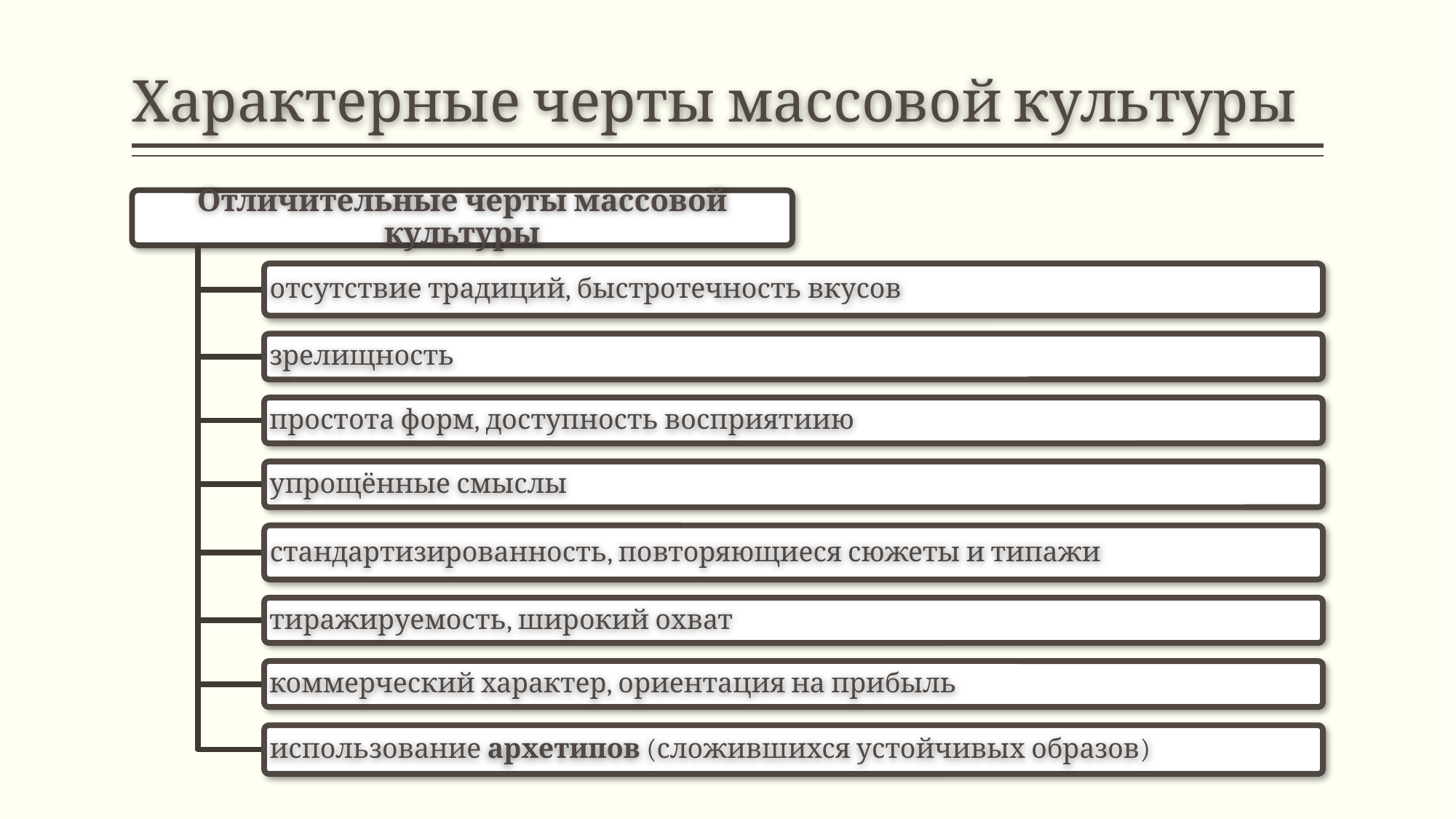

# Характерные черты массовой культуры

Отличительные черты массовой культуры

отсутствие традиций, быстротечность вкусов

зрелищность

простота форм, доступность восприятиию

упрощённые смыслы

стандартизированность, повторяющиеся сюжеты и типажи

тиражируемость, широкий охват

коммерческий характер, ориентация на прибыль

использование архетипов (сложившихся устойчивых образов)